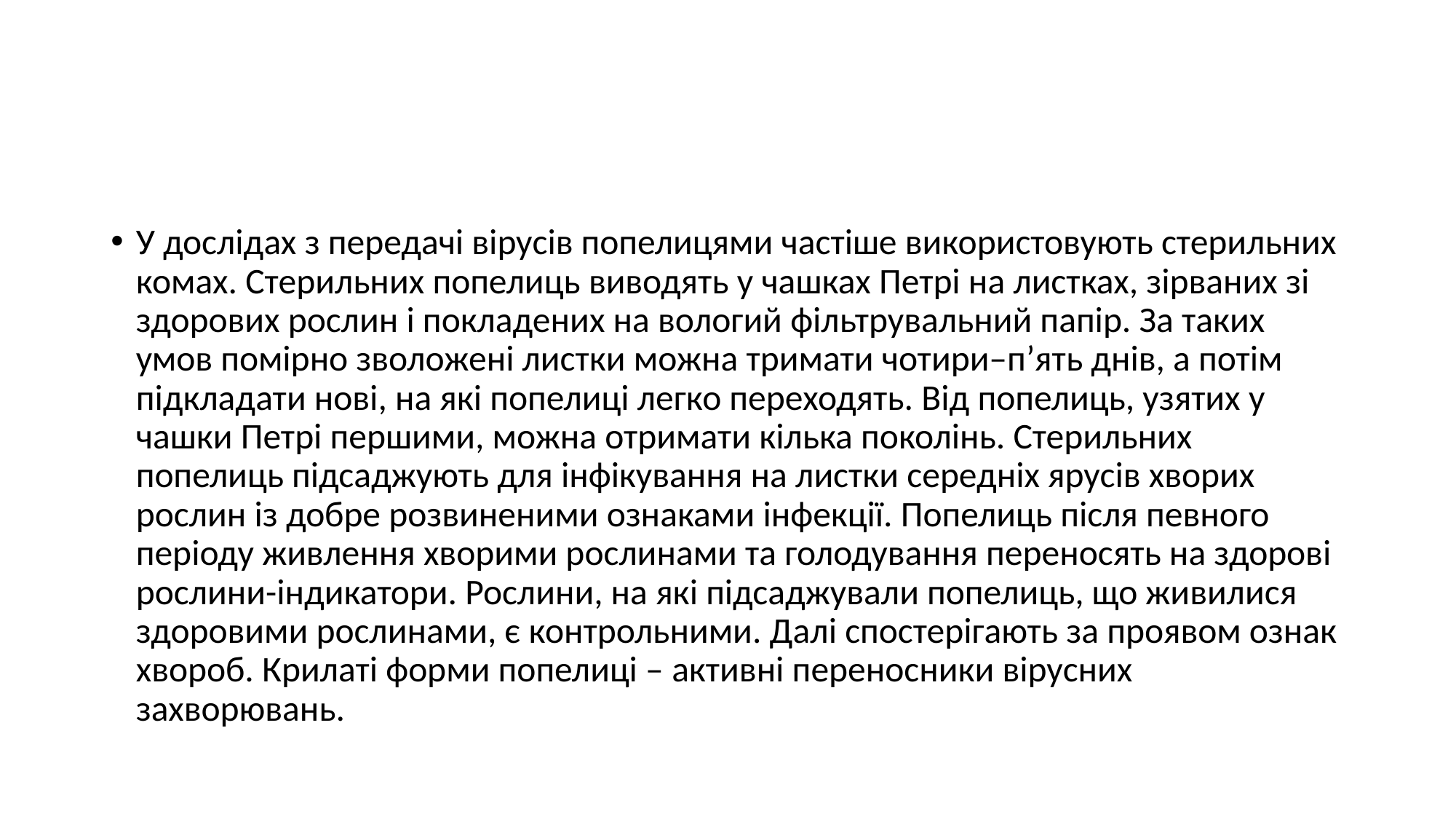

#
У дослідах з передачі вірусів попелицями частіше використовують стерильних комах. Стерильних попелиць виводять у чашках Петрі на листках, зірваних зі здорових рослин і покладених на вологий фільтрувальний папір. За таких умов помірно зволожені листки можна тримати чотири–п’ять днів, а потім підкладати нові, на які попелиці легко переходять. Від попелиць, узятих у чашки Петрі першими, можна отримати кілька поколінь. Стерильних попелиць підсаджують для інфікування на листки середніх ярусів хворих рослин із добре розвиненими ознаками інфекції. Попелиць після певного періоду живлення хворими рослинами та голодування переносять на здорові рослини-індикатори. Рослини, на які підсаджували попелиць, що живилися здоровими рослинами, є контрольними. Далі спостерігають за проявом ознак хвороб. Крилаті форми попелиці – активні переносники вірусних захворювань.